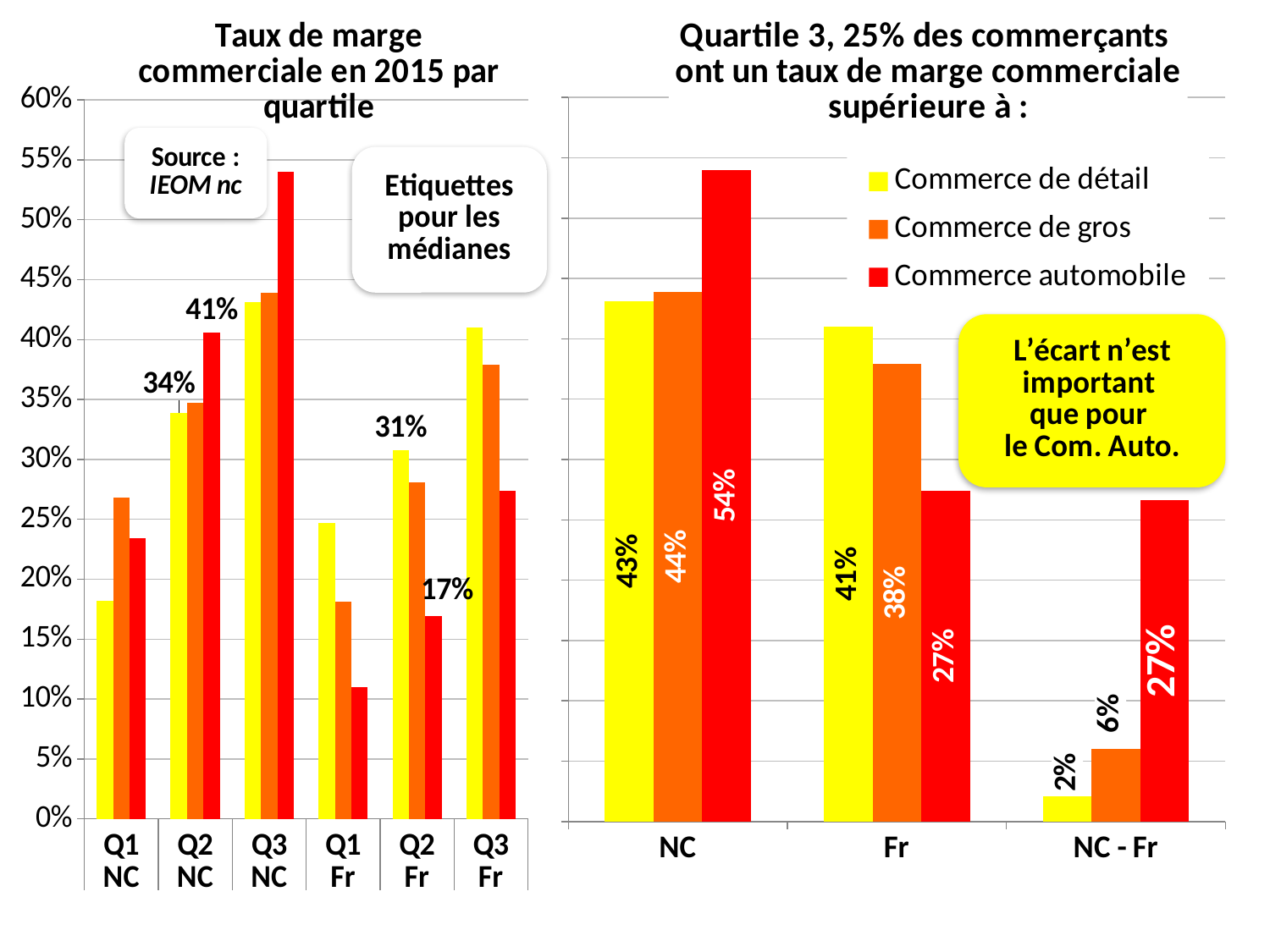

### Chart: Taux de marge commerciale en 2015 par quartile

| Category | Commerce de détail  | Commerce de gros | Commerce automobile |
|---|---|---|---|
| Q1 | 0.182 | 0.268 | 0.234 |
| Q2 | 0.339 | 0.347 | 0.406 |
| Q3 | 0.431 | 0.439 | 0.54 |
| Q1 | 0.247 | 0.181 | 0.11 |
| Q2 | 0.308 | 0.281 | 0.169 |
| Q3 | 0.41 | 0.379 | 0.274 |

### Chart: Quartile 3, 25% des commerçants
ont un taux de marge commerciale supérieure à :

| Category | Commerce de détail  | Commerce de gros | Commerce automobile |
|---|---|---|---|
| NC | 0.431 | 0.439 | 0.54 |
| Fr | 0.41 | 0.379 | 0.274 |
| NC - Fr | 0.021 | 0.06 | 0.266 |